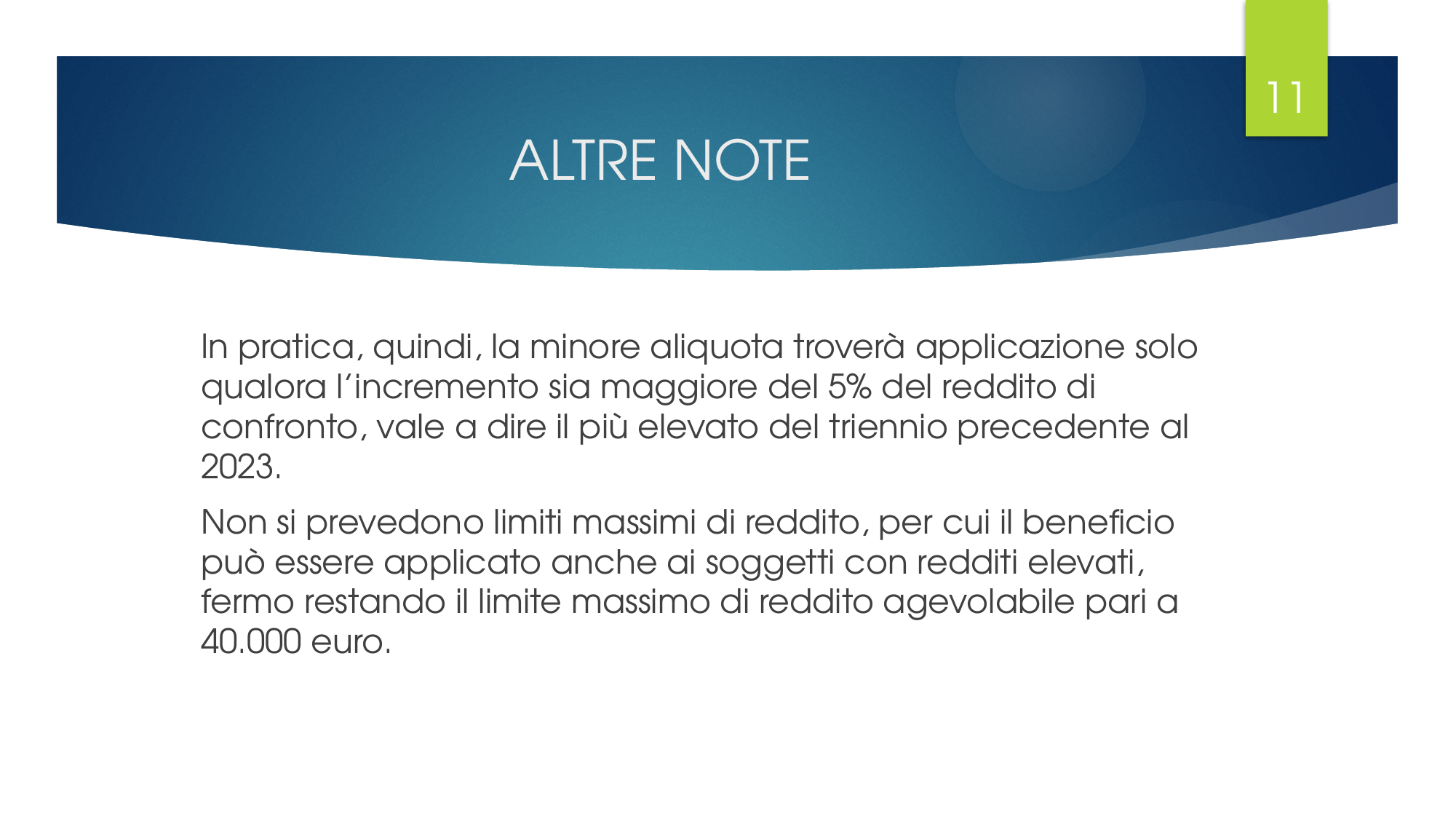

11
# ALTRE NOTE
In pratica, quindi, la minore aliquota troverà applicazione solo qualora l’incremento sia maggiore del 5% del reddito di confronto, vale a dire il più elevato del triennio precedente al 2023.
Non si prevedono limiti massimi di reddito, per cui il beneficio può essere applicato anche ai soggetti con redditi elevati, fermo restando il limite massimo di reddito agevolabile pari a 40.000 euro.